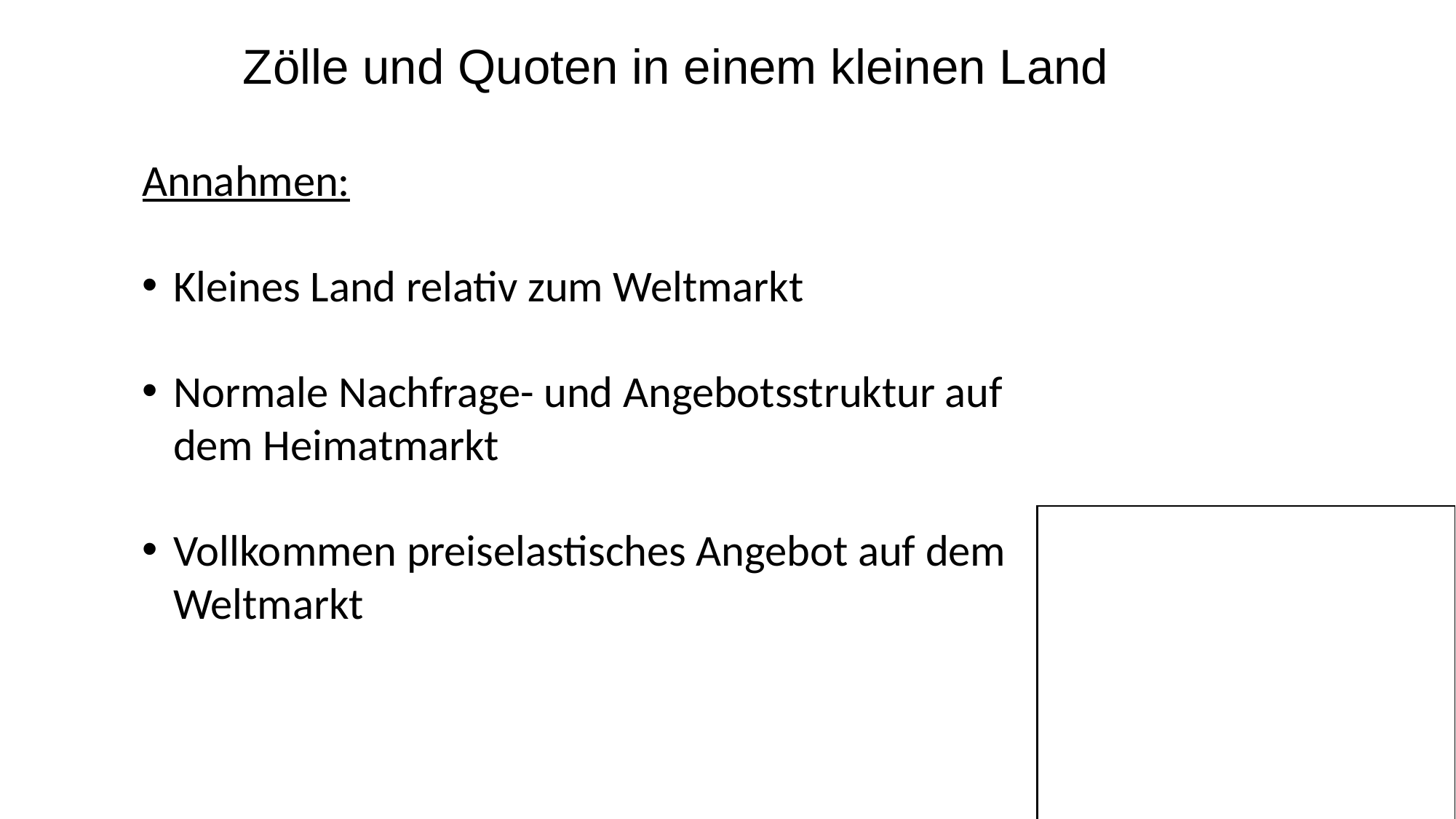

Zölle und Quoten in einem kleinen Land
Annahmen:

Kleines Land relativ zum Weltmarkt

Normale Nachfrage- und Angebotsstruktur auf dem Heimatmarkt

Vollkommen preiselastisches Angebot auf dem Weltmarkt